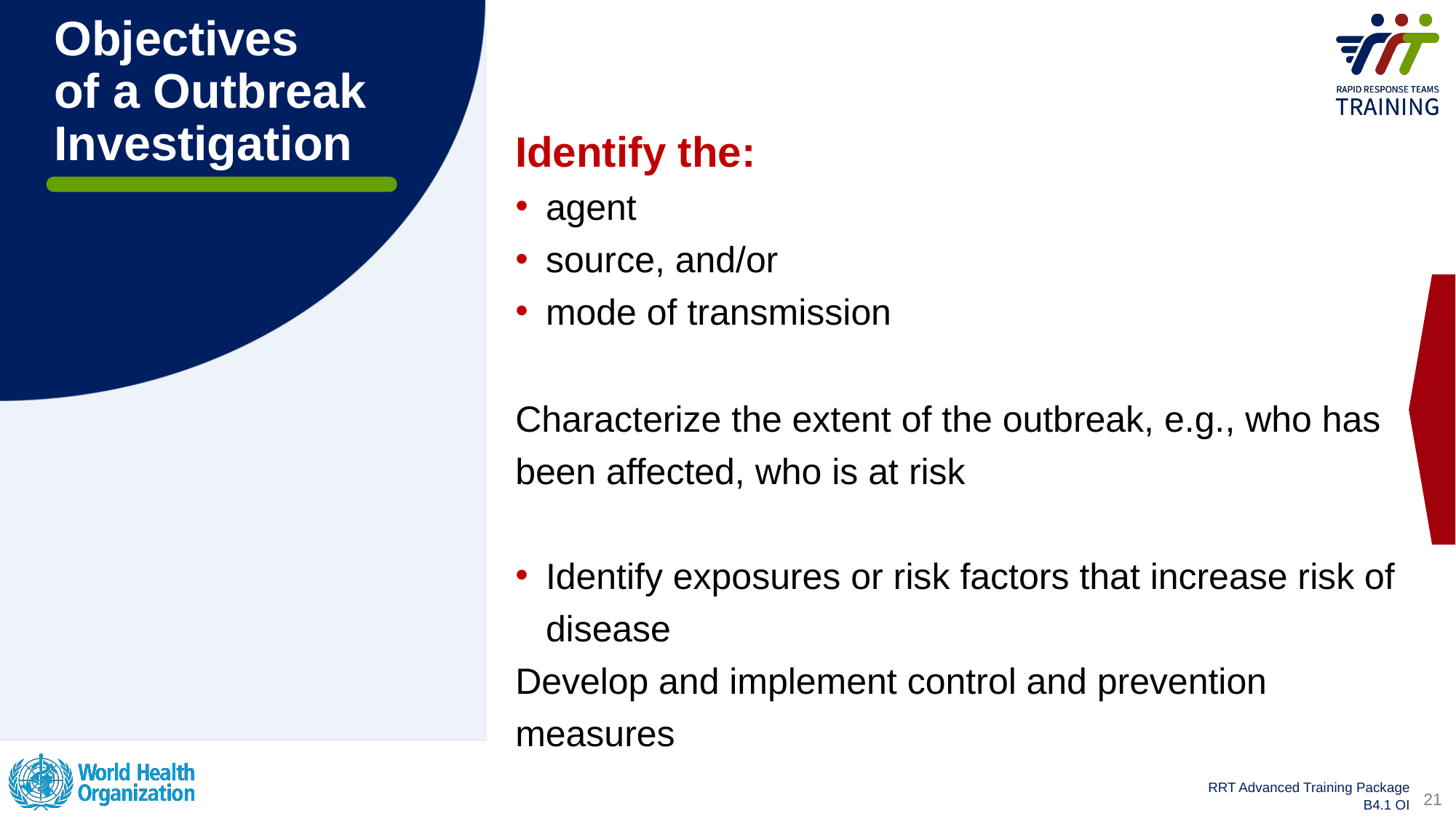

Objectives
of a Outbreak Investigation
Identify the:
agent
source, and/or
mode of transmission

Characterize the extent of the outbreak, e.g., who has been affected, who is at risk

Identify exposures or risk factors that increase risk of disease
Develop and implement control and prevention measures